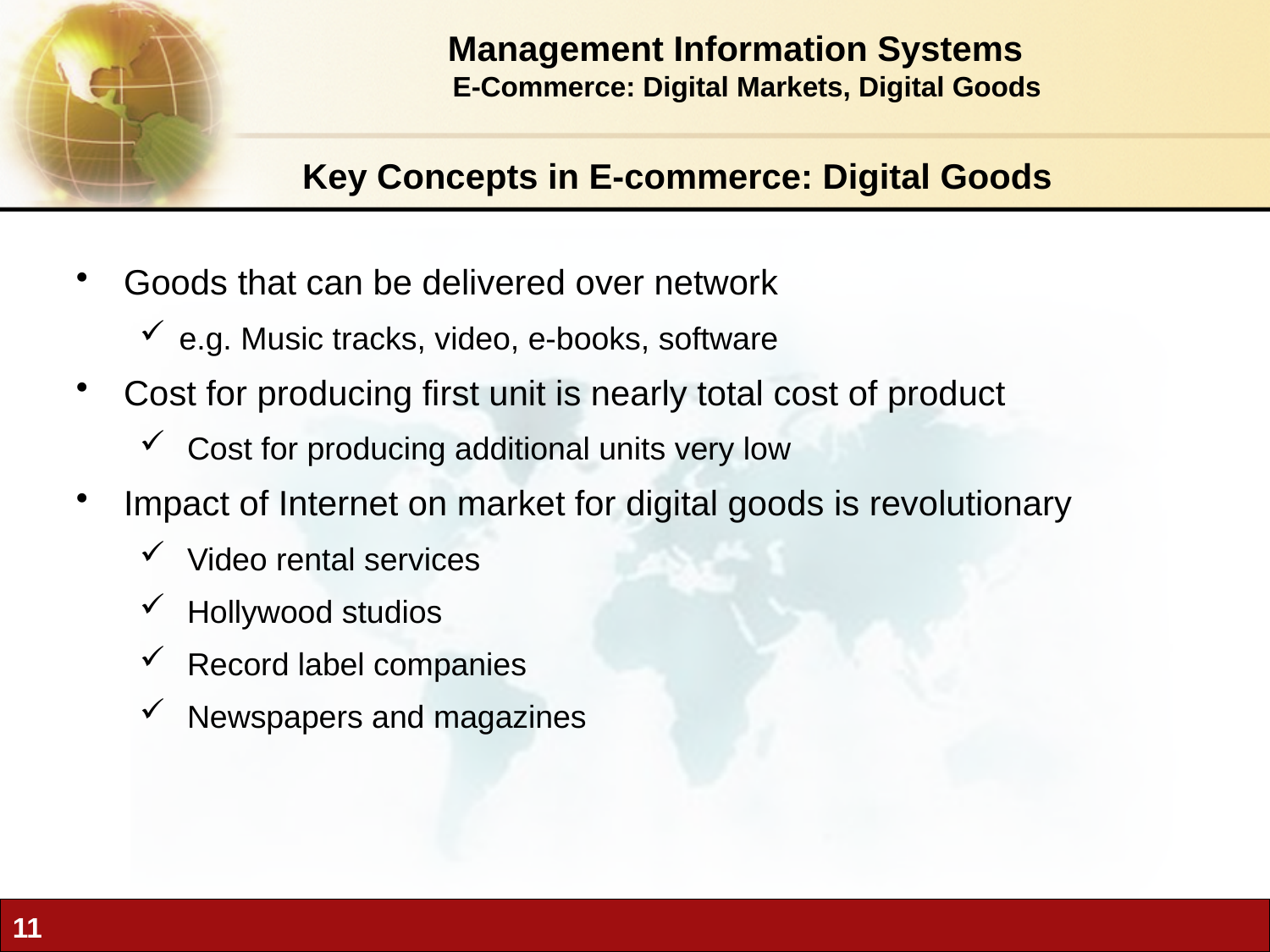

Management Information Systems
   E-Commerce: Digital Markets, Digital Goods
Key Concepts in E-commerce: Digital Goods
Goods that can be delivered over network
e.g. Music tracks, video, e-books, software
Cost for producing first unit is nearly total cost of product
Cost for producing additional units very low
Impact of Internet on market for digital goods is revolutionary
Video rental services
Hollywood studios
Record label companies
Newspapers and magazines